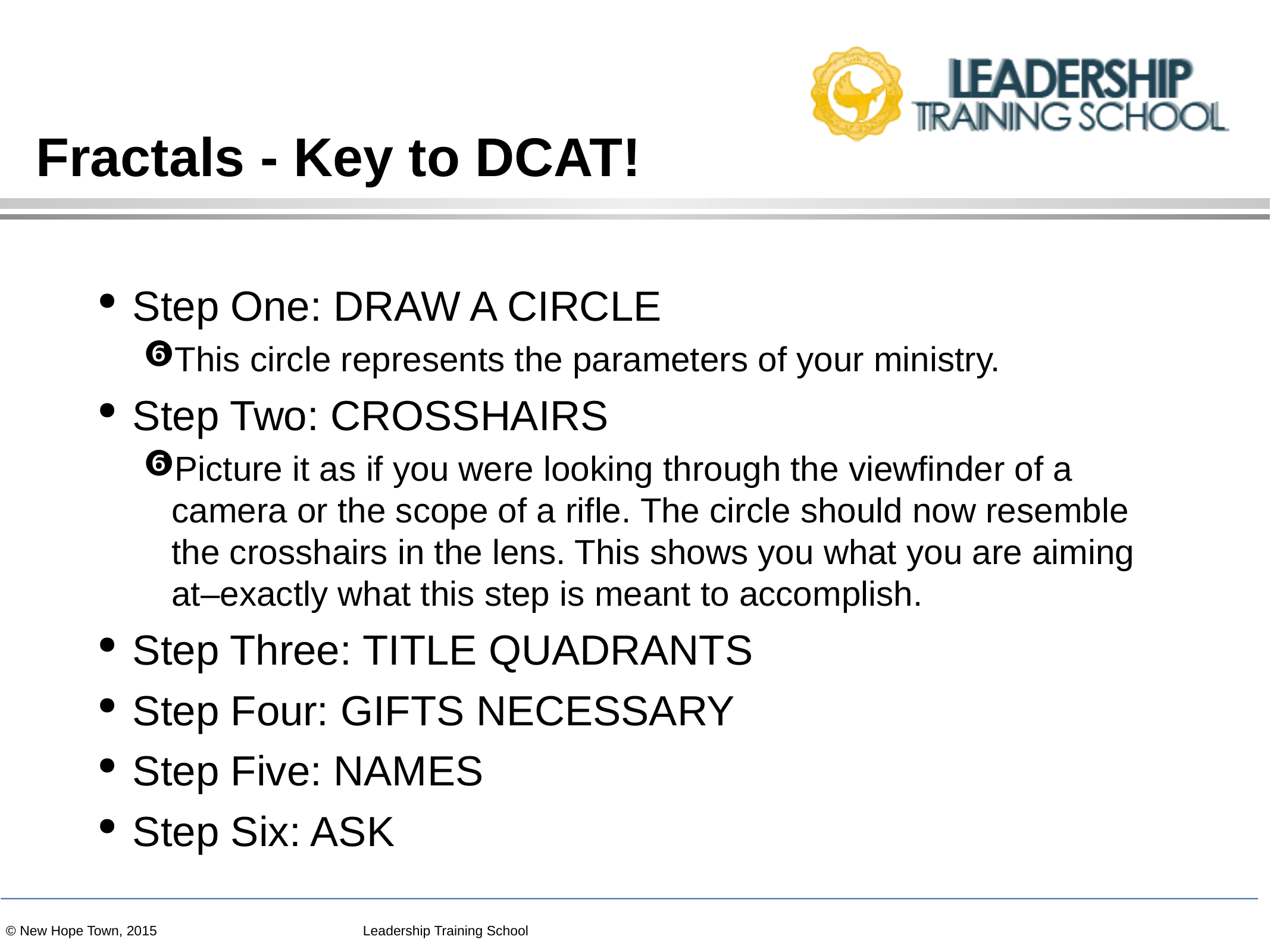

# Fractals - Key to DCAT!
Step One: DRAW A CIRCLE
This circle represents the parameters of your ministry.
Step Two: CROSSHAIRS
Picture it as if you were looking through the viewfinder of a camera or the scope of a rifle. The circle should now resemble the crosshairs in the lens. This shows you what you are aiming at–exactly what this step is meant to accomplish.
Step Three: TITLE QUADRANTS
Step Four: GIFTS NECESSARY
Step Five: NAMES
Step Six: ASK
30